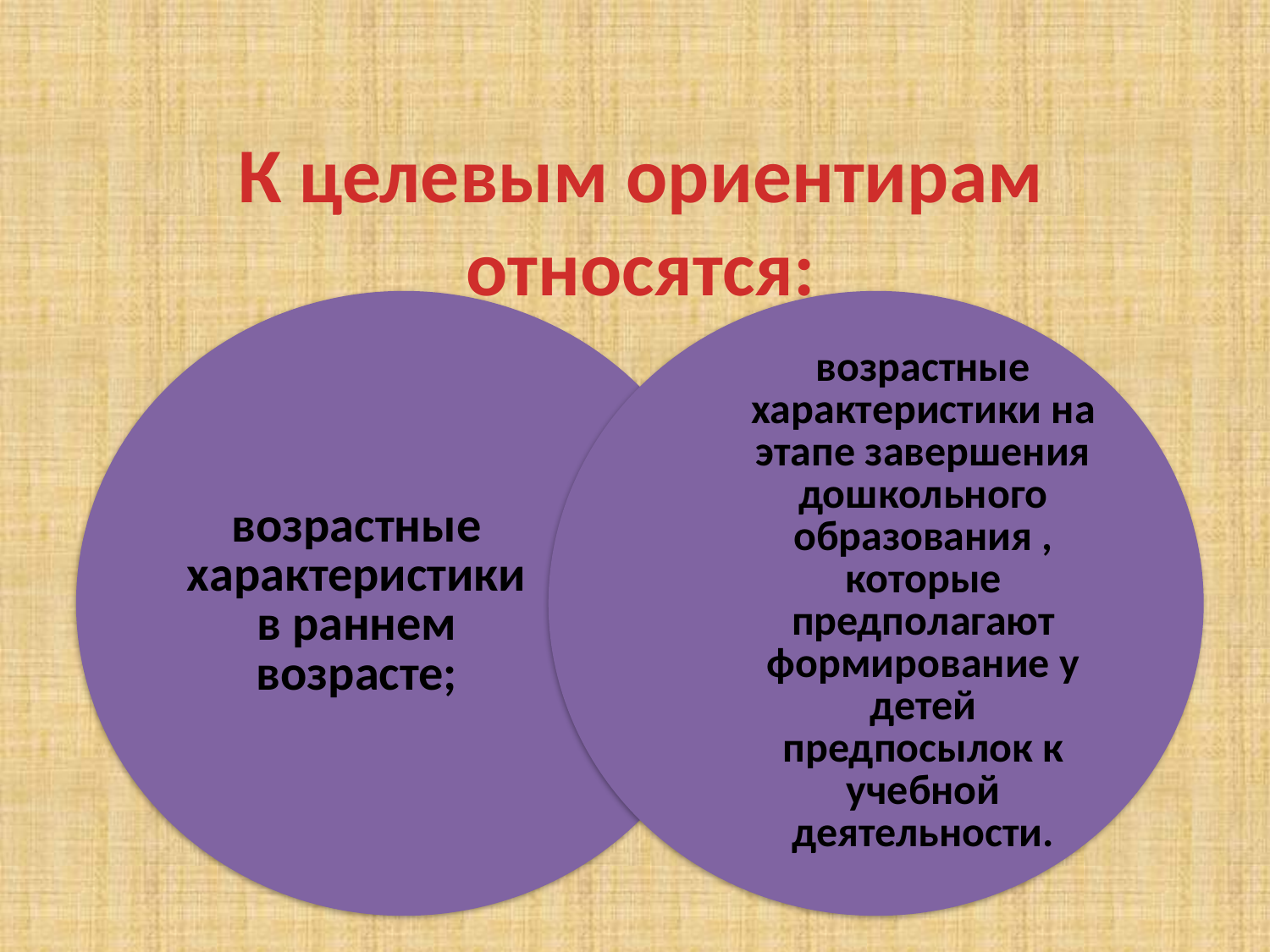

# К целевым ориентирам относятся:
возрастные характеристики в раннем возрасте;
возрастные характеристики на этапе завершения дошкольного образования , которые предполагают формирование у детей предпосылок к учебной деятельности.